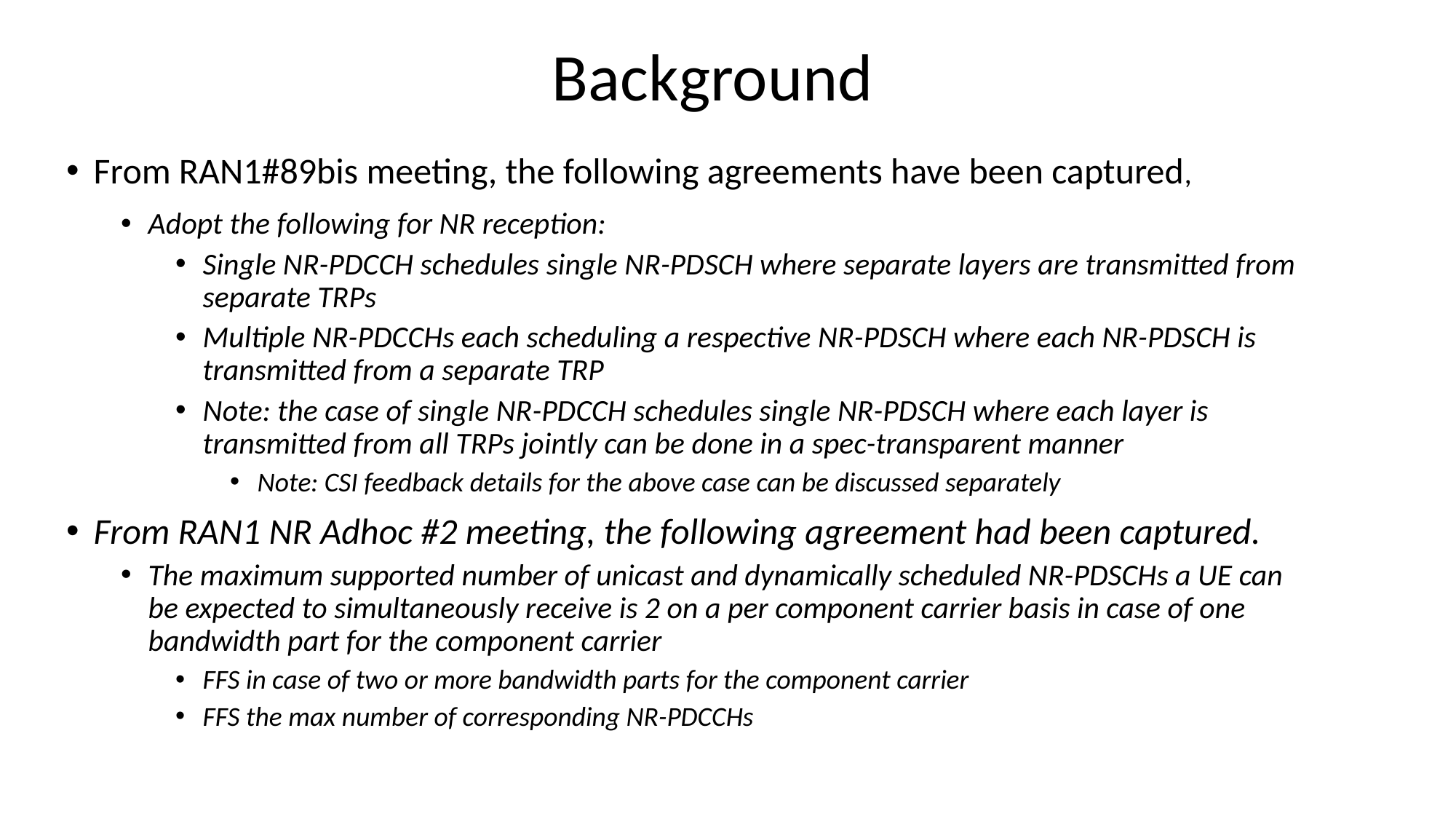

# Background
From RAN1#89bis meeting, the following agreements have been captured,
Adopt the following for NR reception:
Single NR-PDCCH schedules single NR-PDSCH where separate layers are transmitted from separate TRPs
Multiple NR-PDCCHs each scheduling a respective NR-PDSCH where each NR-PDSCH is transmitted from a separate TRP
Note: the case of single NR-PDCCH schedules single NR-PDSCH where each layer is transmitted from all TRPs jointly can be done in a spec-transparent manner
Note: CSI feedback details for the above case can be discussed separately
From RAN1 NR Adhoc #2 meeting, the following agreement had been captured.
The maximum supported number of unicast and dynamically scheduled NR-PDSCHs a UE can be expected to simultaneously receive is 2 on a per component carrier basis in case of one bandwidth part for the component carrier
FFS in case of two or more bandwidth parts for the component carrier
FFS the max number of corresponding NR-PDCCHs